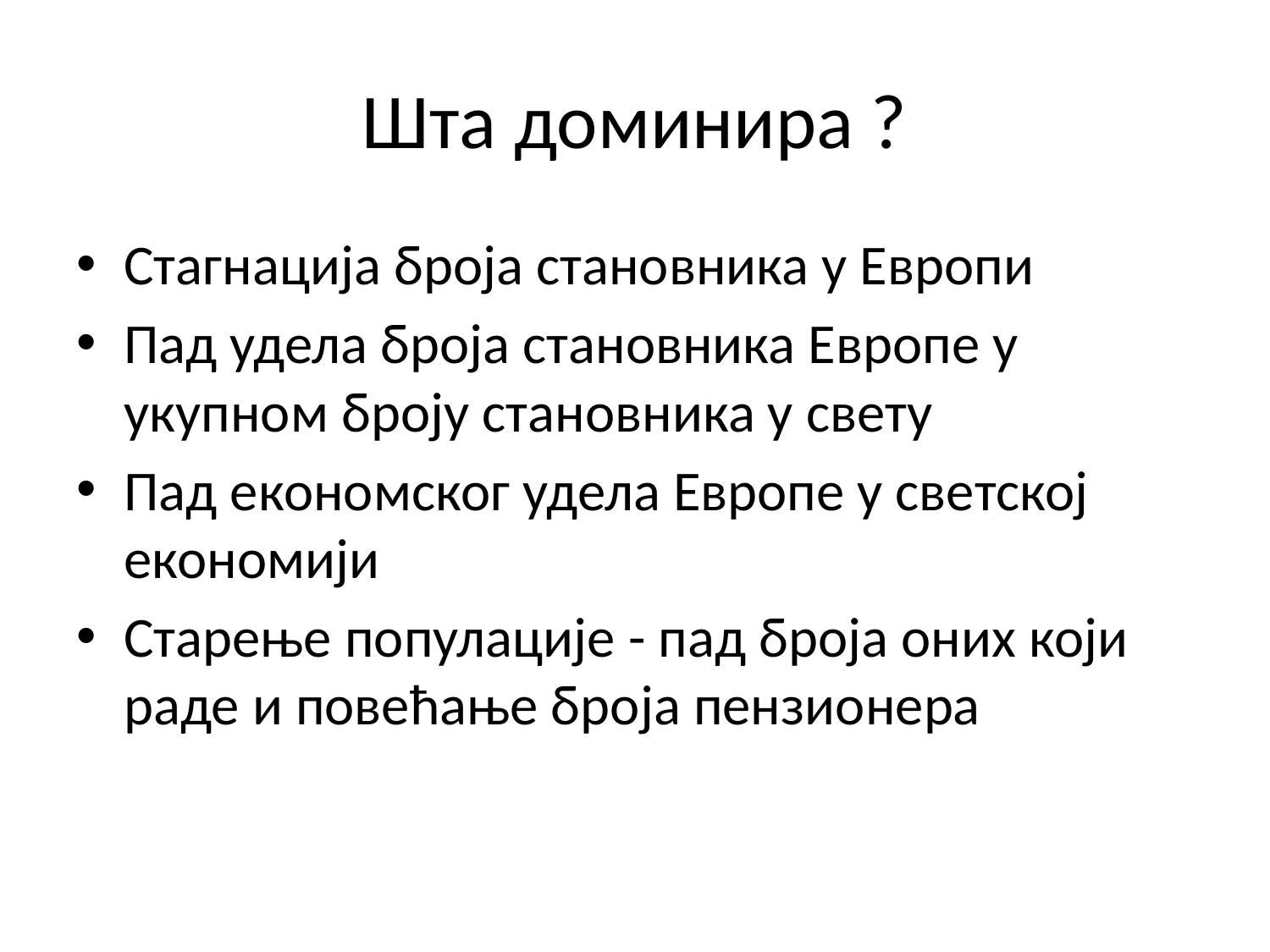

# Шта доминира ?
Стагнација броја становника у Европи
Пад удела броја становника Европе у укупном броју становника у свету
Пад економског удела Европе у светској економији
Старење популације - пад броја оних који раде и повећање броја пензионера